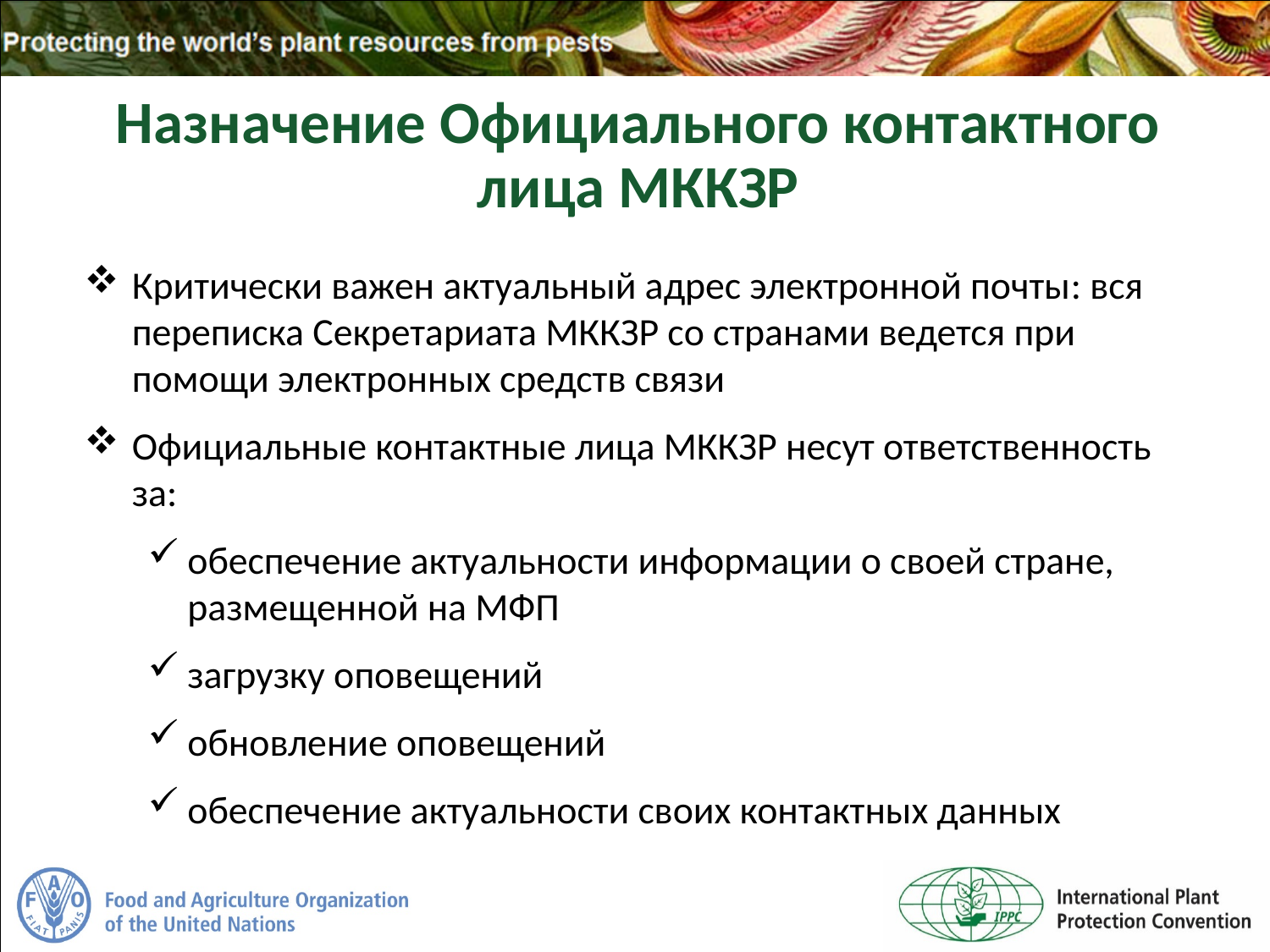

Назначение Официального контактного лица МККЗР
Критически важен актуальный адрес электронной почты: вся переписка Секретариата МККЗР со странами ведется при помощи электронных средств связи
Официальные контактные лица МККЗР несут ответственность за:
обеспечение актуальности информации о своей стране, размещенной на МФП
загрузку оповещений
обновление оповещений
обеспечение актуальности своих контактных данных